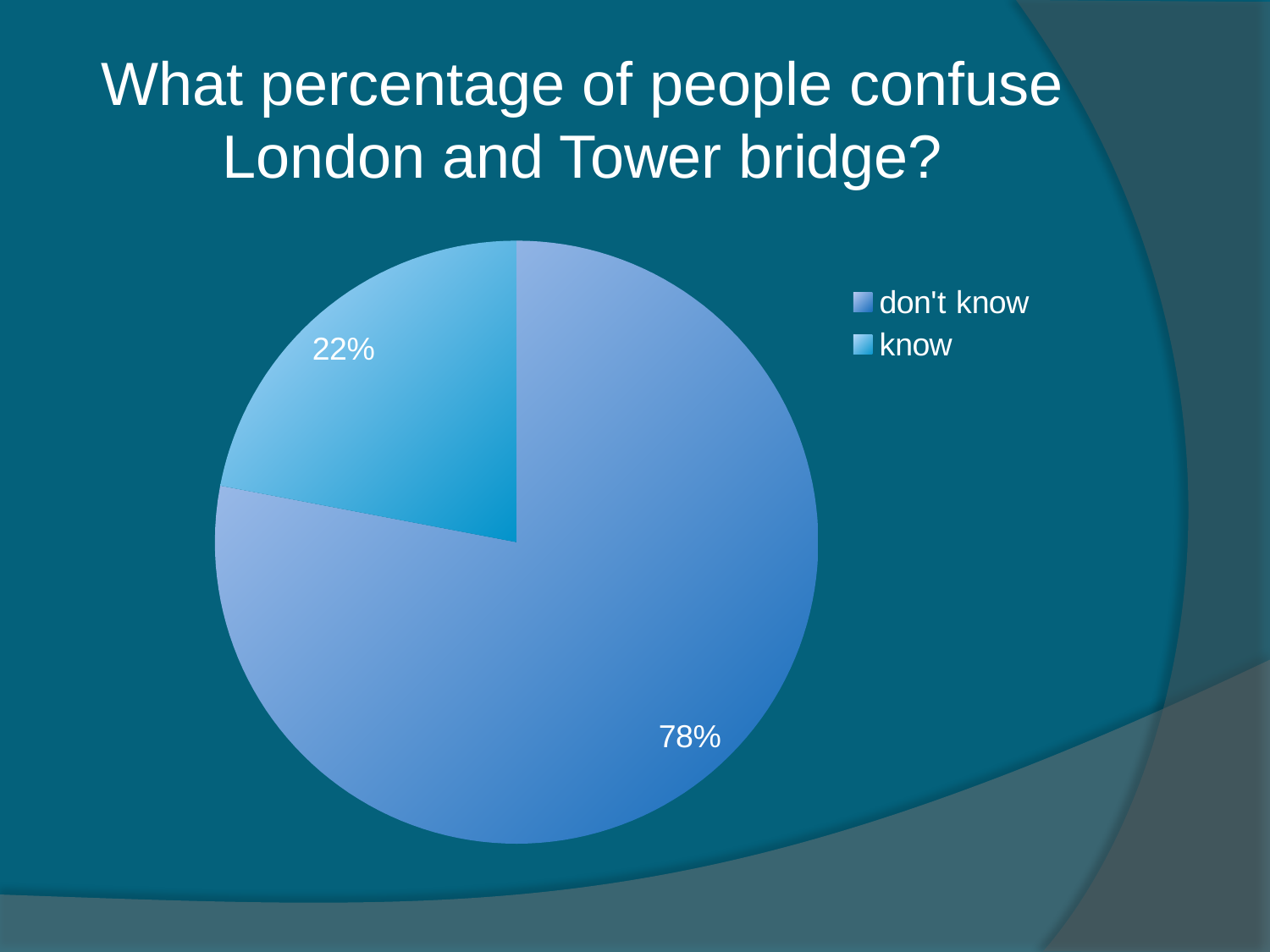

# What percentage of people confuse London and Tower bridge?

### Chart

| Category | Продажи |
|---|---|
| don't know | 78.0 |
| know | 22.0 |